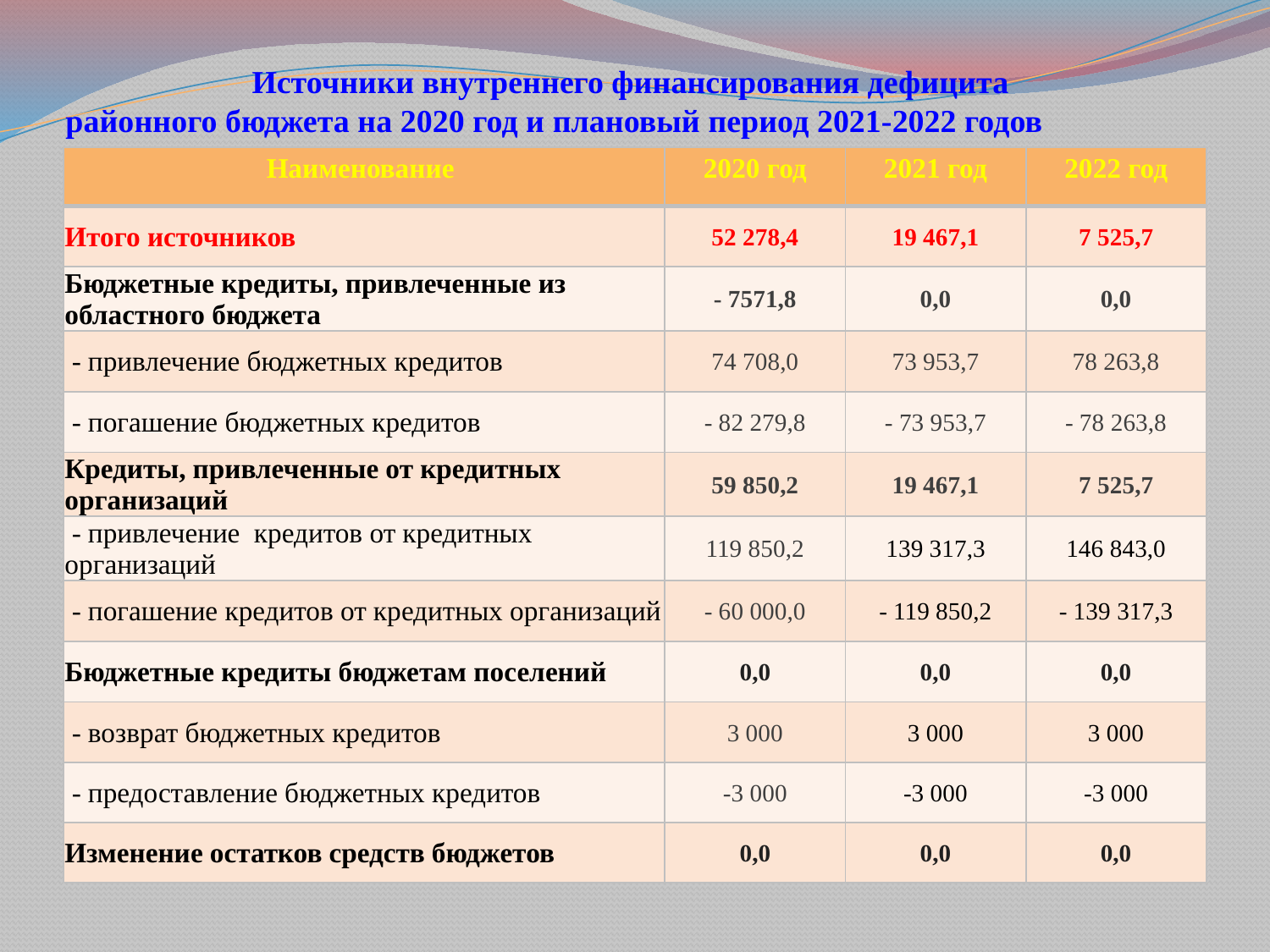

# Источники внутреннего финансирования дефицита районного бюджета на 2020 год и плановый период 2021-2022 годов
| Наименование | 2020 год | 2021 год | 2022 год |
| --- | --- | --- | --- |
| Итого источников | 52 278,4 | 19 467,1 | 7 525,7 |
| Бюджетные кредиты, привлеченные из областного бюджета | - 7571,8 | 0,0 | 0,0 |
| - привлечение бюджетных кредитов | 74 708,0 | 73 953,7 | 78 263,8 |
| - погашение бюджетных кредитов | - 82 279,8 | - 73 953,7 | - 78 263,8 |
| Кредиты, привлеченные от кредитных организаций | 59 850,2 | 19 467,1 | 7 525,7 |
| - привлечение кредитов от кредитных организаций | 119 850,2 | 139 317,3 | 146 843,0 |
| - погашение кредитов от кредитных организаций | - 60 000,0 | - 119 850,2 | - 139 317,3 |
| Бюджетные кредиты бюджетам поселений | 0,0 | 0,0 | 0,0 |
| - возврат бюджетных кредитов | 3 000 | 3 000 | 3 000 |
| - предоставление бюджетных кредитов | -3 000 | -3 000 | -3 000 |
| Изменение остатков средств бюджетов | 0,0 | 0,0 | 0,0 |